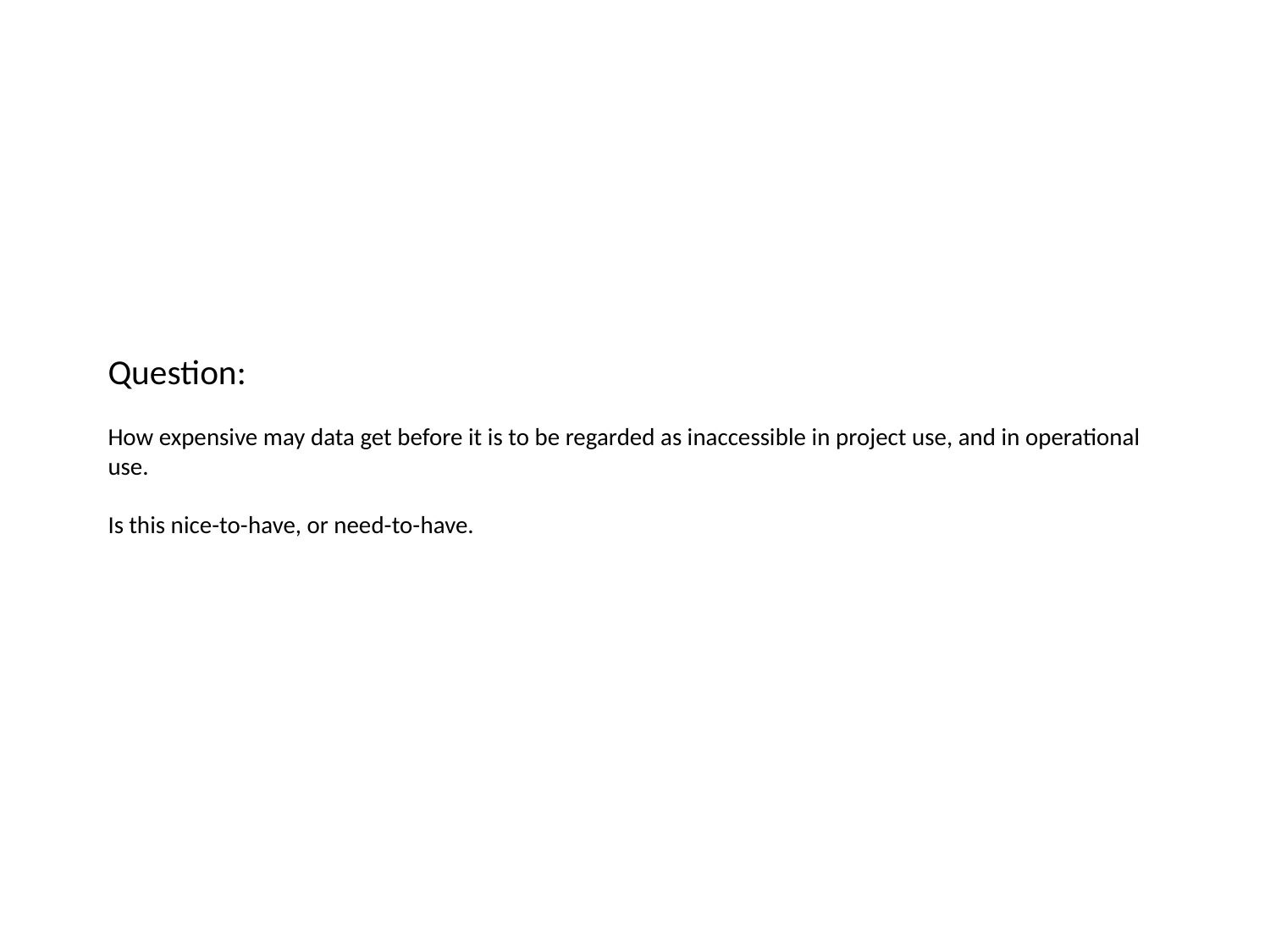

# Question: How expensive may data get before it is to be regarded as inaccessible in project use, and in operational use. Is this nice-to-have, or need-to-have.